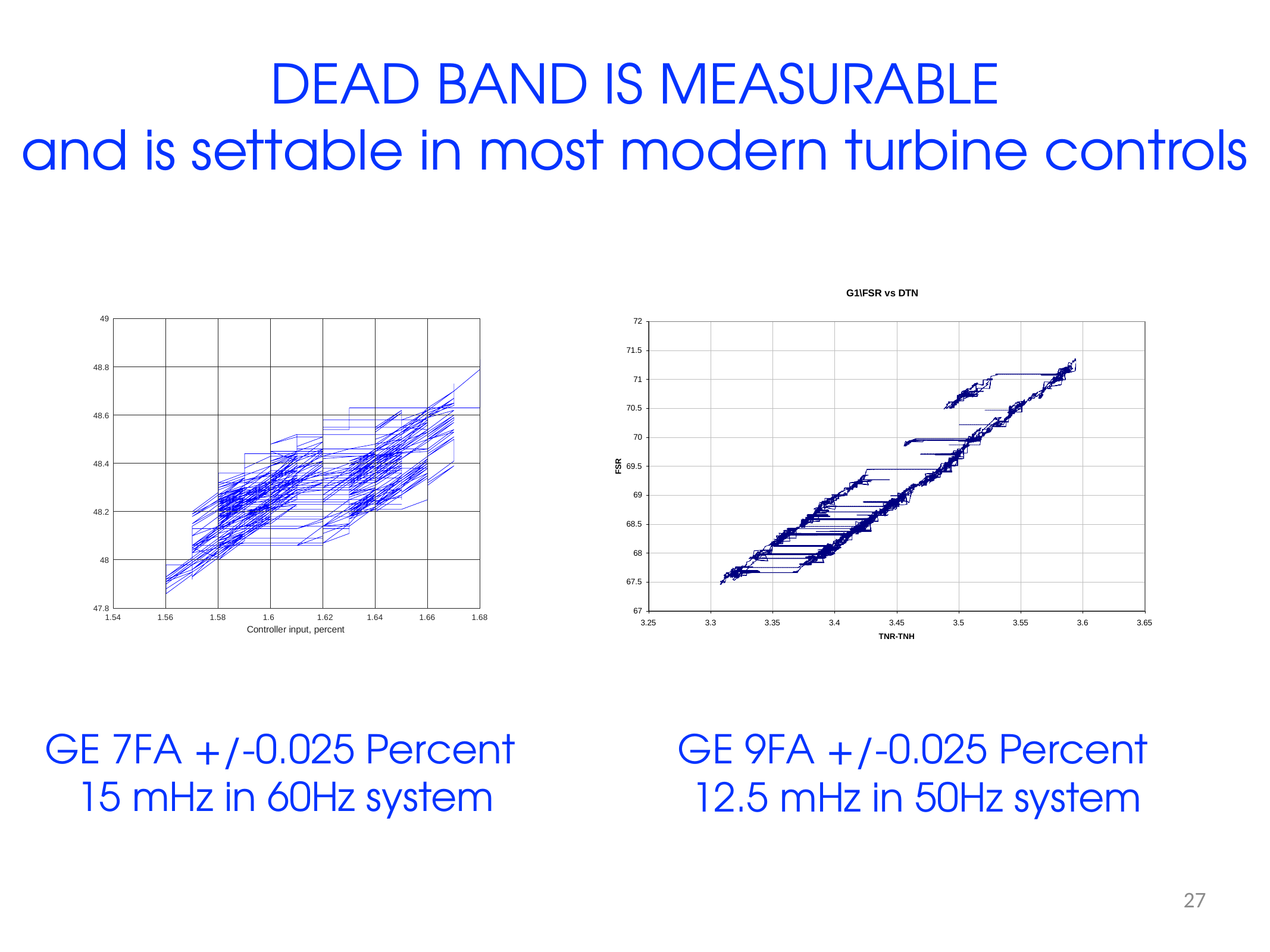

DEAD BAND IS MEASURABLE
and is settable in most modern turbine controls
G1\FSR vs DTN
49
72
|  |  |  |  |  |  |  |
| --- | --- | --- | --- | --- | --- | --- |
|  |  |  |  |  |  |  |
|  |  |  |  |  |  |  |
|  |  |  |  |  |  |  |
|  |  |  |  |  |  |  |
|  |  |  |  |  |  |  |

71.5

48.8
71

70.5

48.6
70

FSR
48.4
69.5

69

48.2
68.5

68

48
67.5

47.8
67

1.54
1.56
1.58
1.6	1.62
Controller input, percent
1.64
1.66
1.68
3.25
3.3
3.35
3.4
3.45
TNR-TNH
3.5
3.55
3.6
3.65
GE 7FA +/-0.025 Percent
15 mHz in 60Hz system
GE 9FA +/-0.025 Percent
12.5 mHz in 50Hz system
27